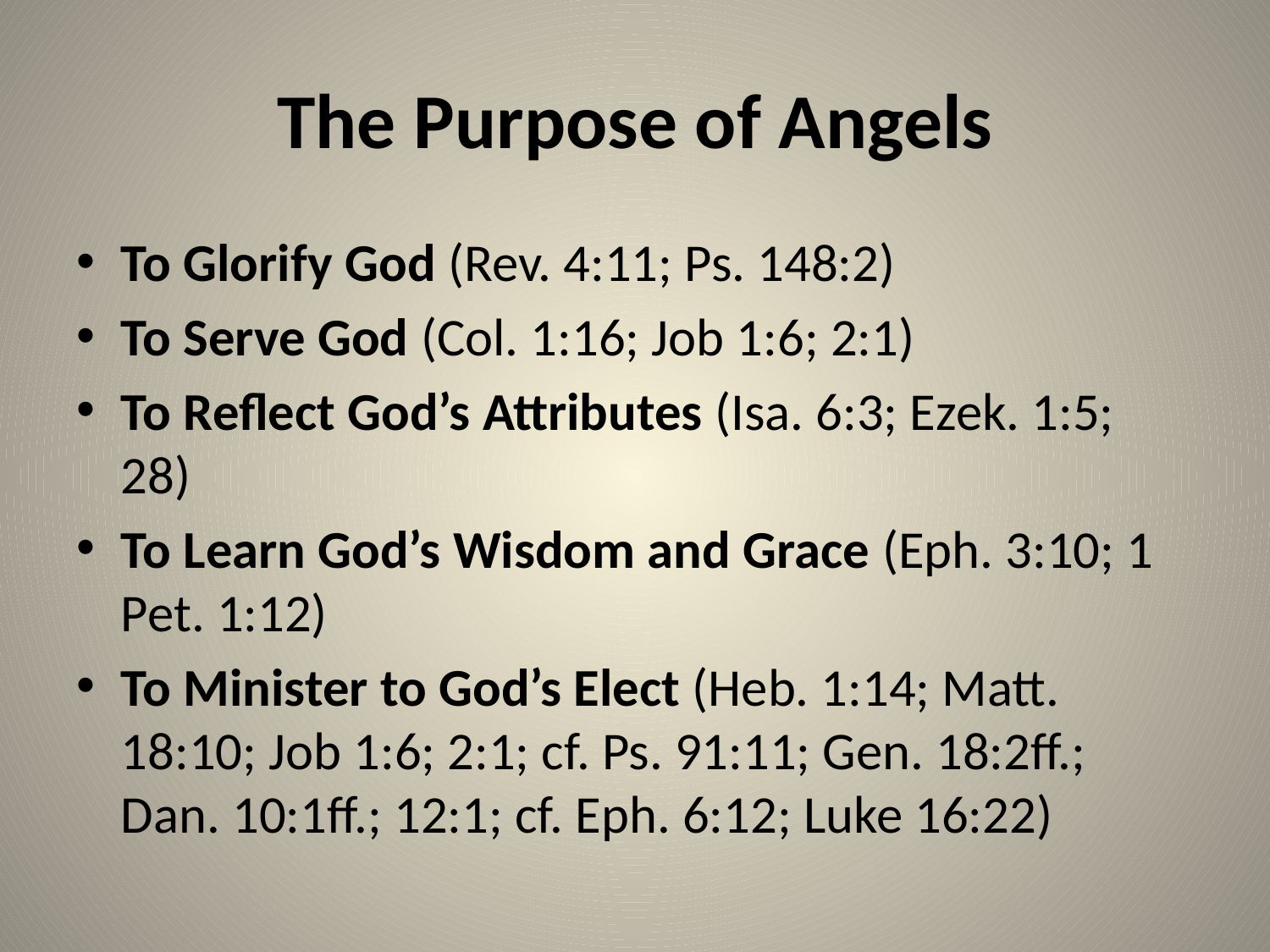

# The Purpose of Angels
To Glorify God (Rev. 4:11; Ps. 148:2)
To Serve God (Col. 1:16; Job 1:6; 2:1)
To Reflect God’s Attributes (Isa. 6:3; Ezek. 1:5; 28)
To Learn God’s Wisdom and Grace (Eph. 3:10; 1 Pet. 1:12)
To Minister to God’s Elect (Heb. 1:14; Matt. 18:10; Job 1:6; 2:1; cf. Ps. 91:11; Gen. 18:2ff.; Dan. 10:1ff.; 12:1; cf. Eph. 6:12; Luke 16:22)